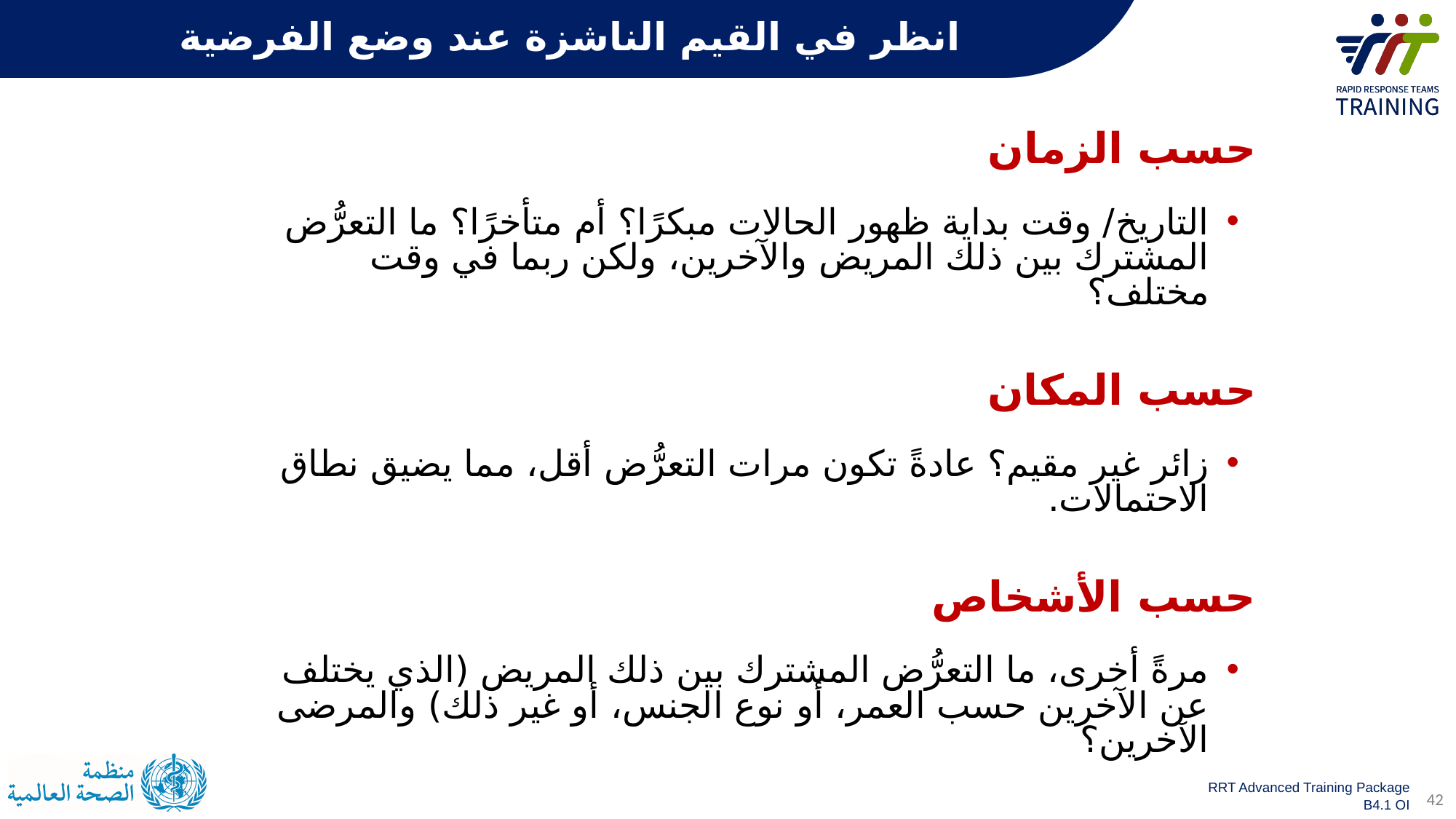

انظر في القيم الناشزة عند وضع الفرضية
حسب الزمان

التاريخ/ وقت بداية ظهور الحالات مبكرًا؟ أم متأخرًا؟ ما التعرُّض المشترك بين ذلك المريض والآخرين، ولكن ربما في وقت مختلف؟

حسب المكان

زائر غير مقيم؟ عادةً تكون مرات التعرُّض أقل، مما يضيق نطاق الاحتمالات.

حسب الأشخاص

مرةً أخرى، ما التعرُّض المشترك بين ذلك المريض (الذي يختلف عن الآخرين حسب العمر، أو نوع الجنس، أو غير ذلك) والمرضى الآخرين؟